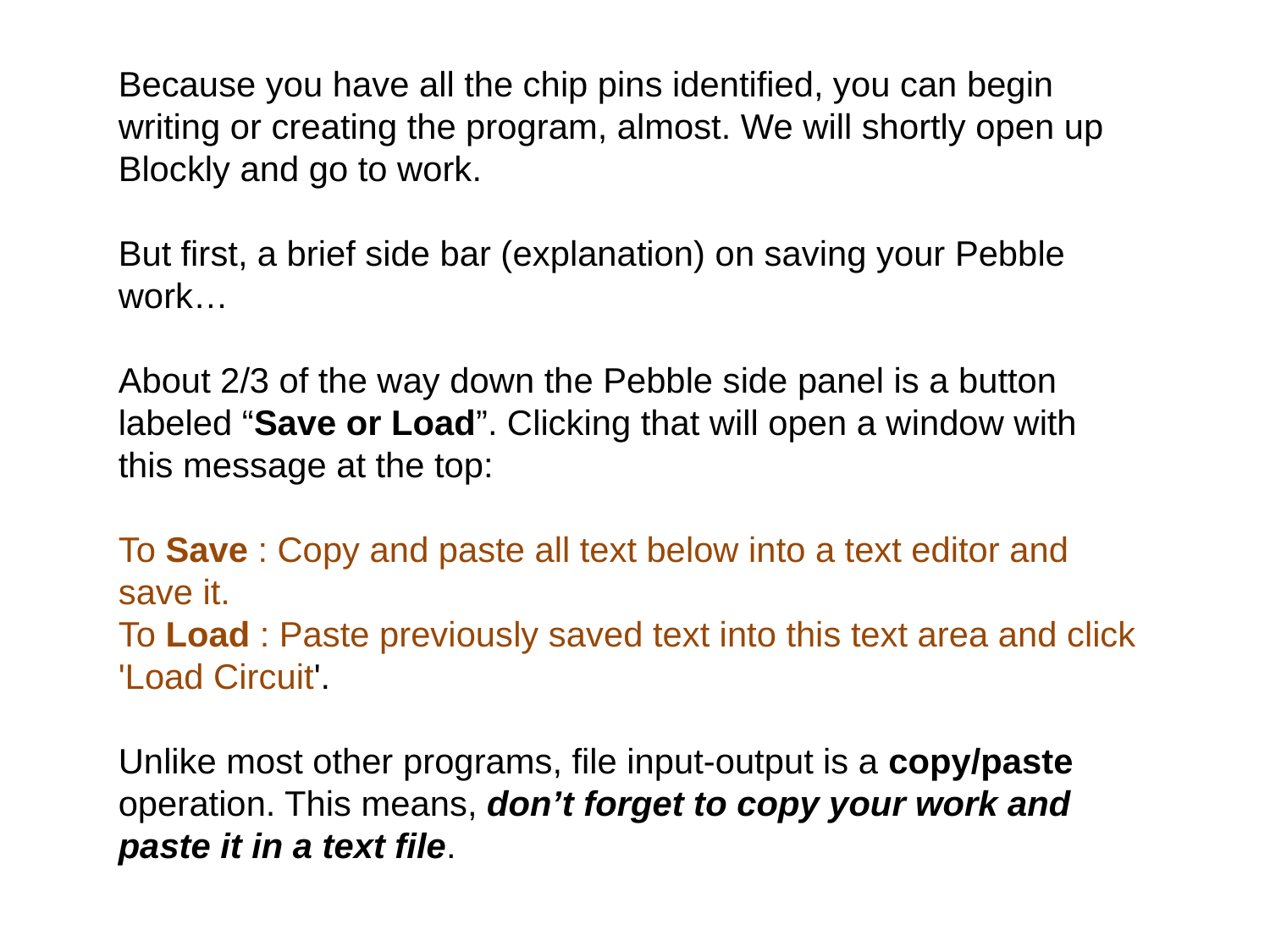

Because you have all the chip pins identified, you can begin writing or creating the program, almost. We will shortly open up Blockly and go to work.

But first, a brief side bar (explanation) on saving your Pebble work…

About 2/3 of the way down the Pebble side panel is a button labeled “Save or Load”. Clicking that will open a window with this message at the top:

To Save : Copy and paste all text below into a text editor and save it.
To Load : Paste previously saved text into this text area and click 'Load Circuit'.

Unlike most other programs, file input-output is a copy/paste operation. This means, don’t forget to copy your work and paste it in a text file.